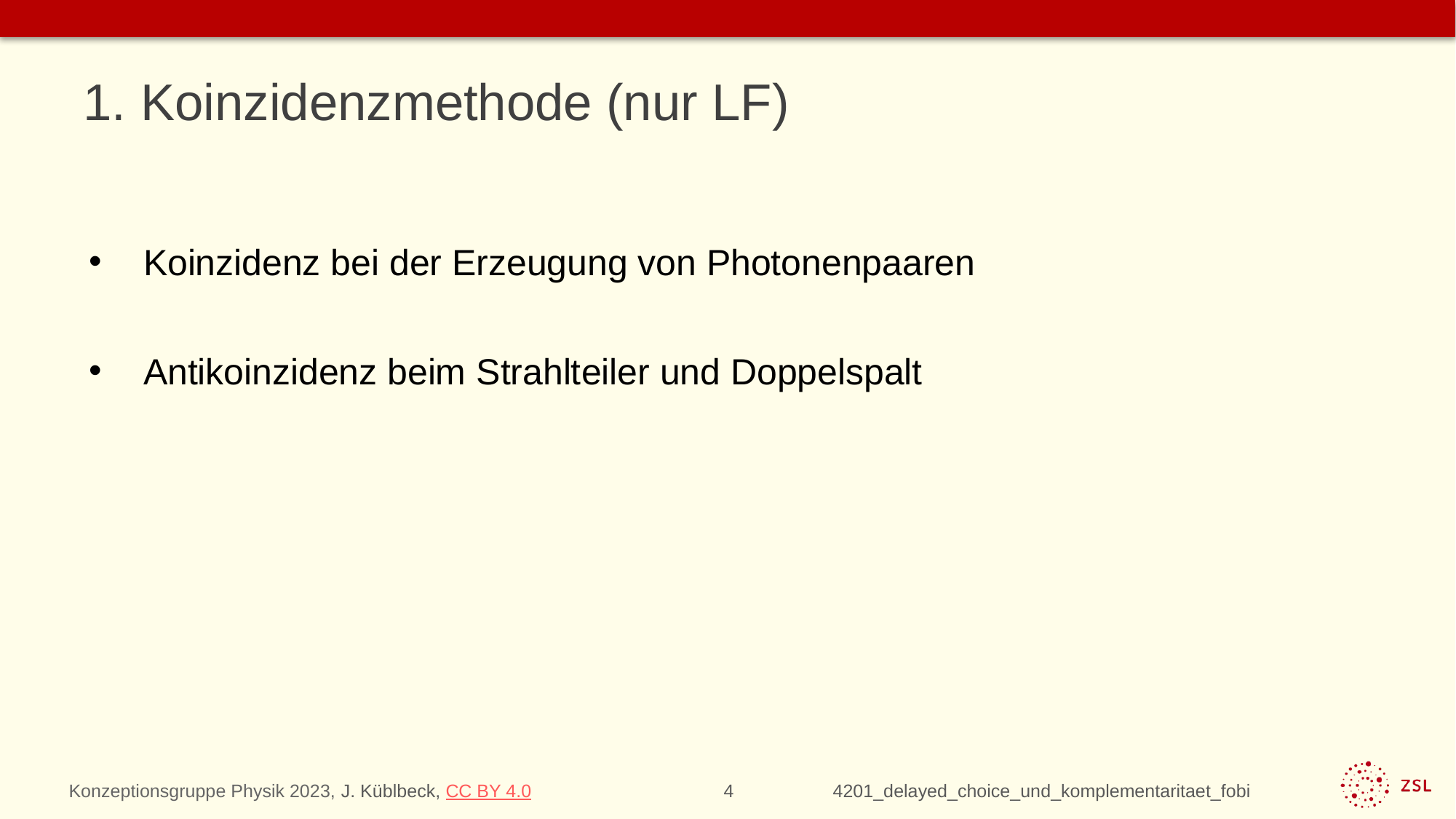

# 1. Koinzidenzmethode (nur LF)
Koinzidenz bei der Erzeugung von Photonenpaaren
Antikoinzidenz beim Strahlteiler und Doppelspalt